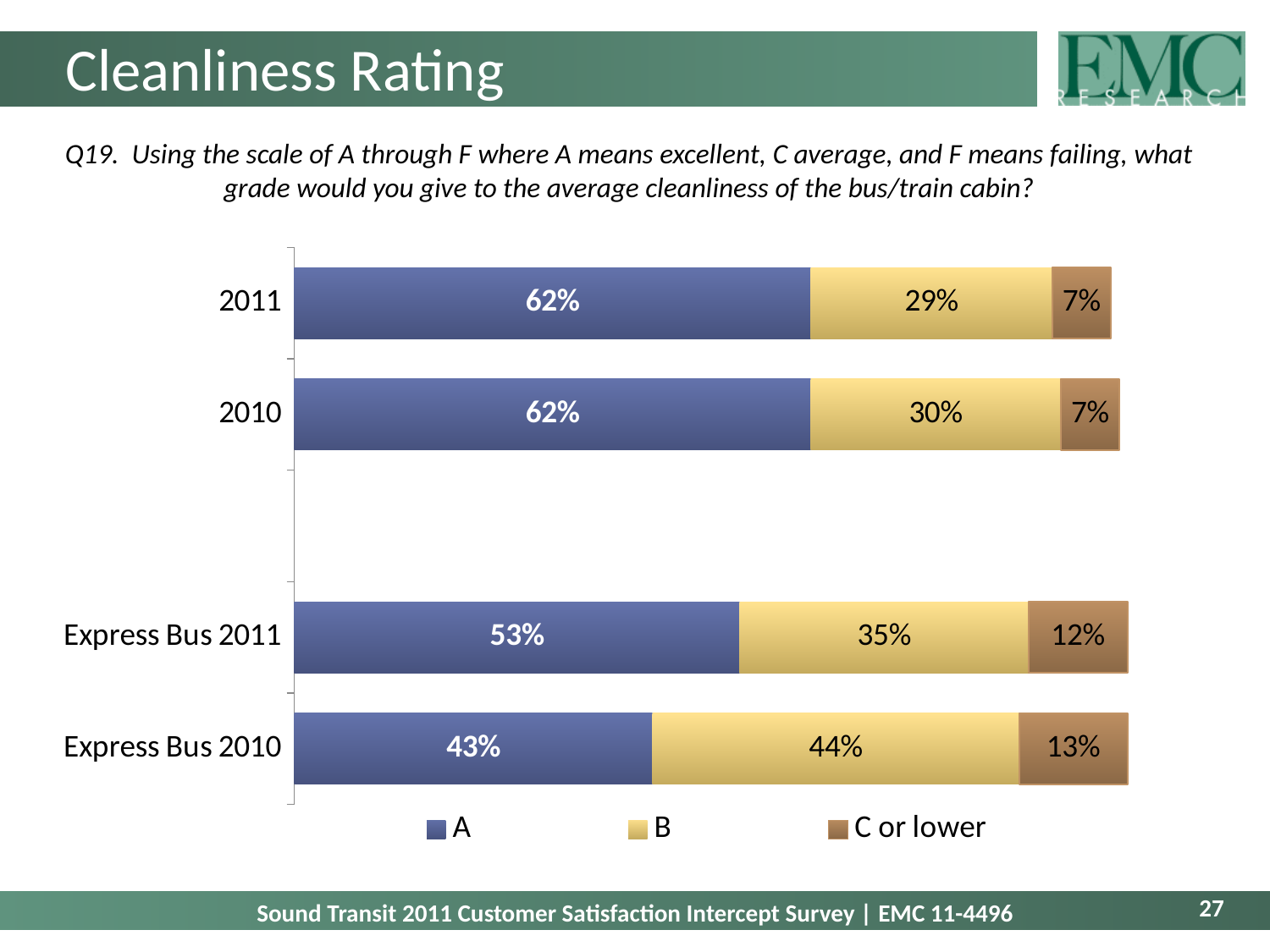

# Cleanliness Rating
Q19.  Using the scale of A through F where A means excellent, C average, and F means failing, what grade would you give to the average cleanliness of the bus/train cabin?

### Chart

| Category | A | B | C or lower |
|---|---|---|---|
| 2011 | 0.62 | 0.29 | 0.07 |
| 2010 | 0.62 | 0.3 | 0.07 |
|  | None | None | None |
| Express Bus 2011 | 0.5346534653465309 | 0.3465346534653441 | 0.1188118811881181 |
| Express Bus 2010 | 0.43 | 0.44 | 0.13 |